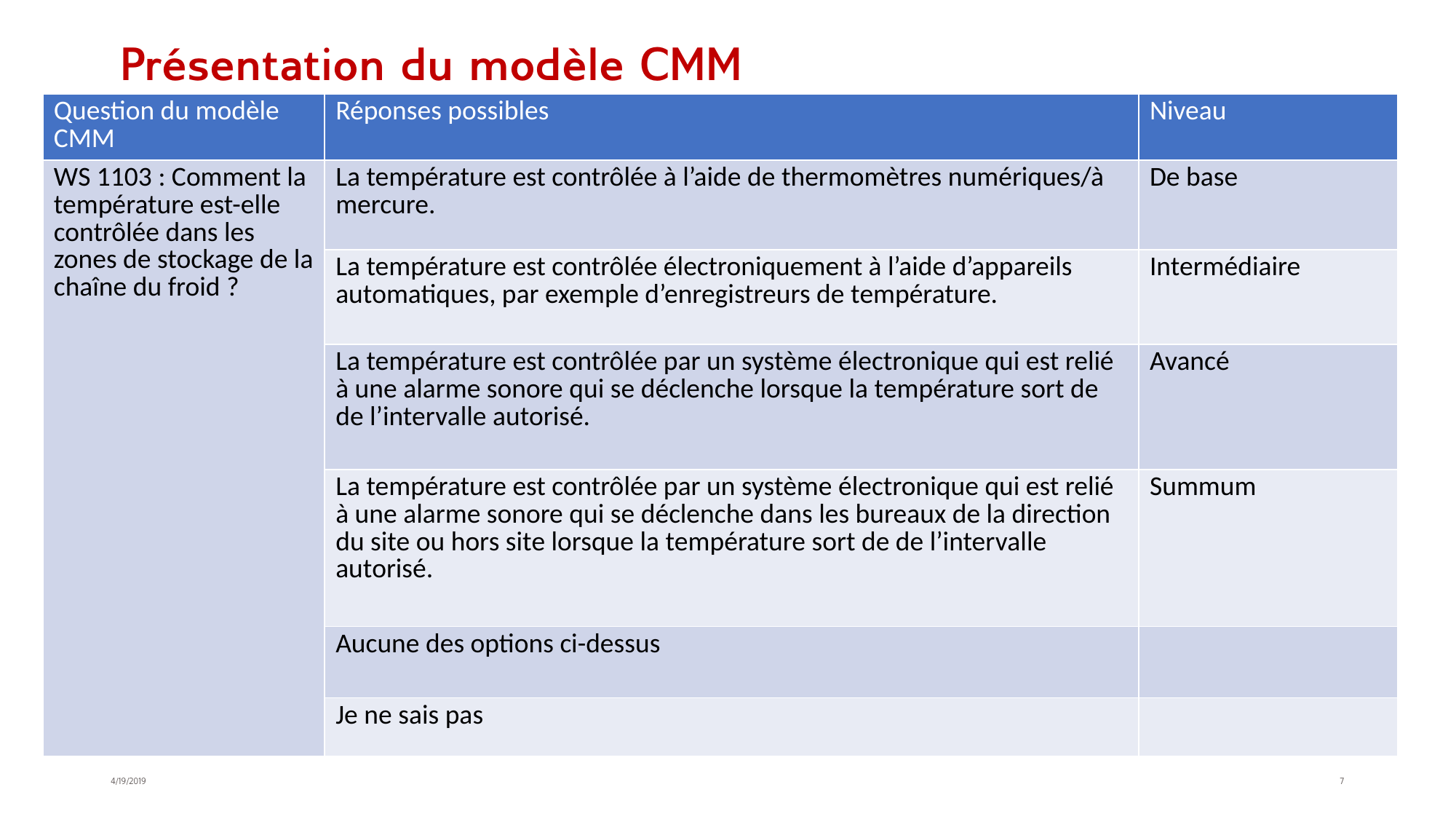

# Présentation du modèle CMM
| Question du modèle CMM | Réponses possibles | Niveau |
| --- | --- | --- |
| WS 1103 : Comment la température est-elle contrôlée dans les zones de stockage de la chaîne du froid ? | La température est contrôlée à l’aide de thermomètres numériques/à mercure. | De base |
|  | La température est contrôlée électroniquement à l’aide d’appareils automatiques, par exemple d’enregistreurs de température. | Intermédiaire |
|  | La température est contrôlée par un système électronique qui est relié à une alarme sonore qui se déclenche lorsque la température sort de de l’intervalle autorisé. | Avancé |
|  | La température est contrôlée par un système électronique qui est relié à une alarme sonore qui se déclenche dans les bureaux de la direction du site ou hors site lorsque la température sort de de l’intervalle autorisé. | Summum |
|  | Aucune des options ci-dessus |  |
|  | Je ne sais pas |  |
4/19/2019
7